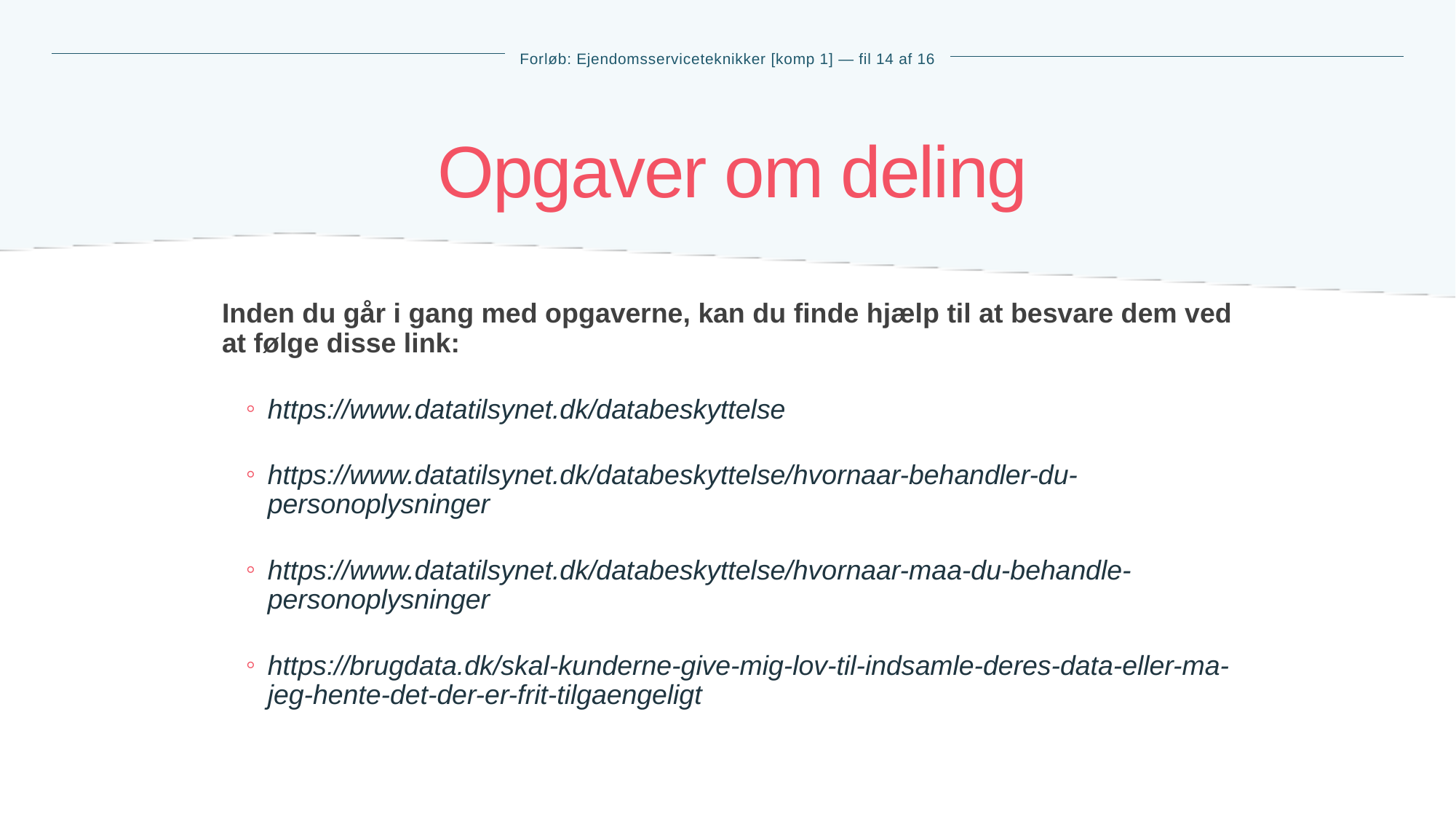

Opgaver om deling
Inden du går i gang med opgaverne, kan du finde hjælp til at besvare dem ved at følge disse link:
https://www.datatilsynet.dk/databeskyttelse
https://www.datatilsynet.dk/databeskyttelse/hvornaar-behandler-du-personoplysninger
https://www.datatilsynet.dk/databeskyttelse/hvornaar-maa-du-behandle-personoplysninger
https://brugdata.dk/skal-kunderne-give-mig-lov-til-indsamle-deres-data-eller-ma-jeg-hente-det-der-er-frit-tilgaengeligt